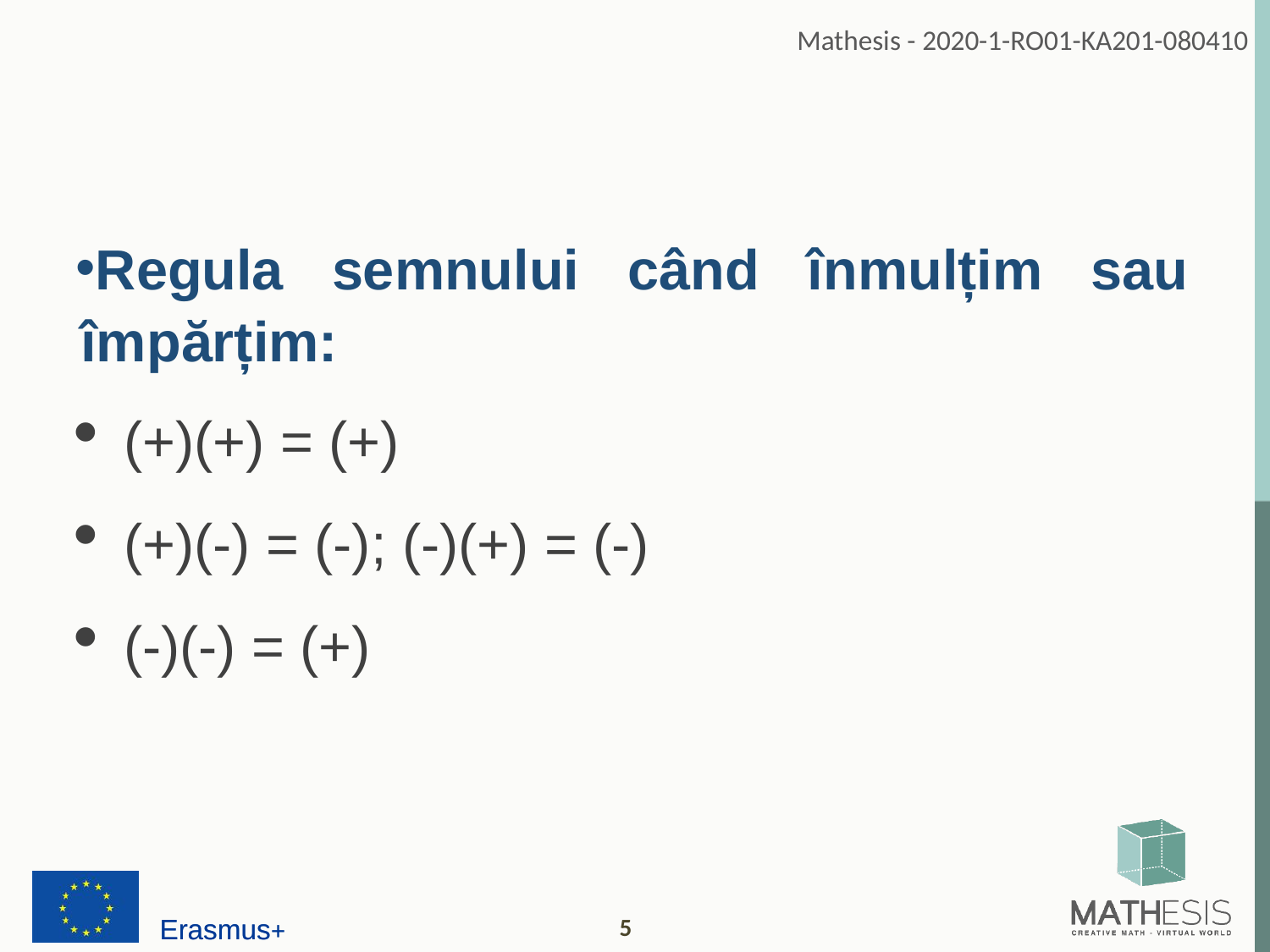

Regula semnului când înmulțim sau împărțim:
(+)(+) = (+)
(+)(-) = (-); (-)(+) = (-)
(-)(-) = (+)